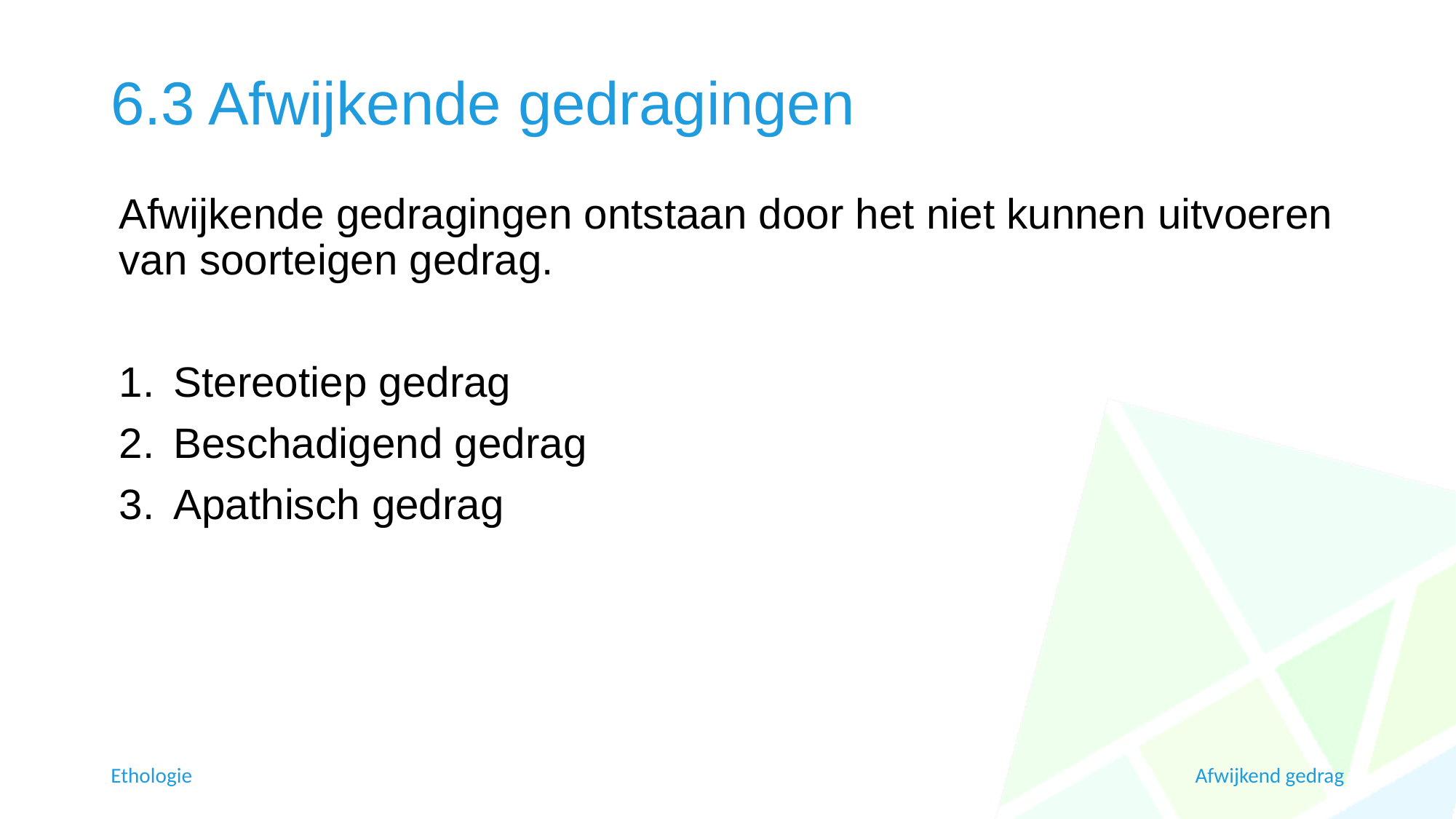

# 6.3 Afwijkende gedragingen
Afwijkende gedragingen ontstaan door het niet kunnen uitvoeren van soorteigen gedrag.

Stereotiep gedrag
Beschadigend gedrag
Apathisch gedrag

Ethologie
Afwijkend gedrag